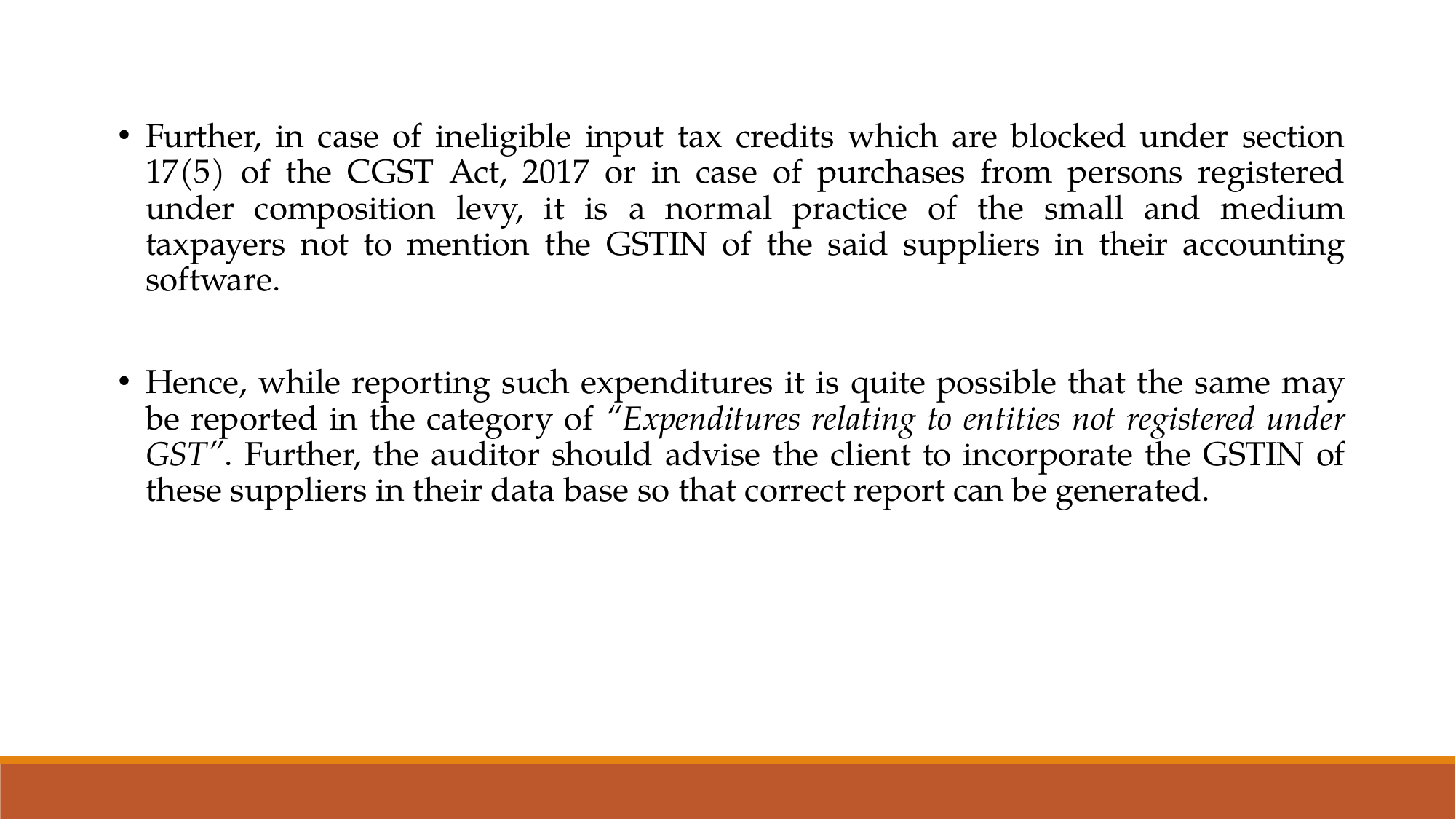

Further, in case of ineligible input tax credits which are blocked under section 17(5) of the CGST Act, 2017 or in case of purchases from persons registered under composition levy, it is a normal practice of the small and medium taxpayers not to mention the GSTIN of the said suppliers in their accounting software.

Hence, while reporting such expenditures it is quite possible that the same may be reported in the category of “Expenditures relating to entities not registered under GST”. Further, the auditor should advise the client to incorporate the GSTIN of these suppliers in their data base so that correct report can be generated.